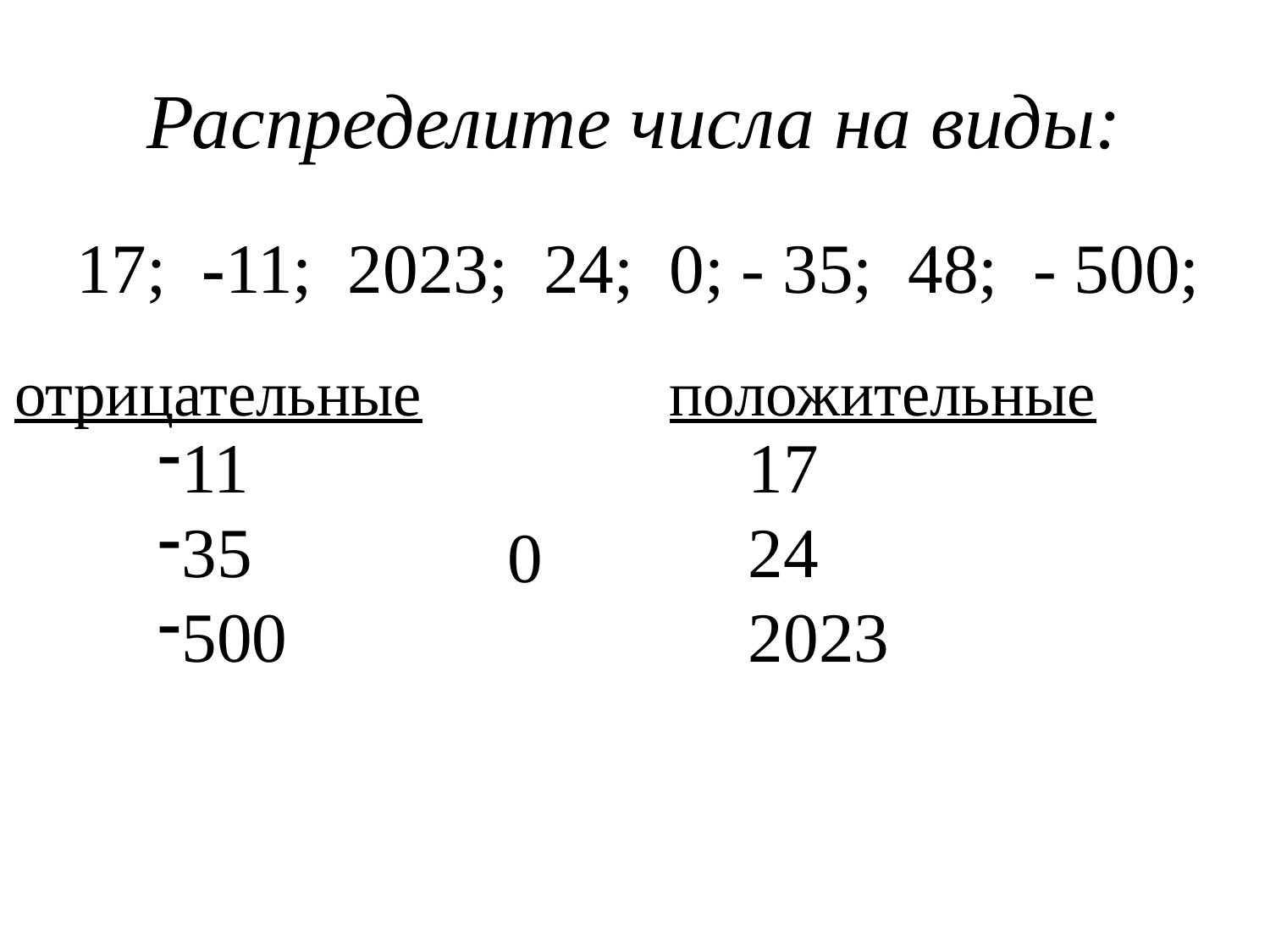

# Распределите числа на виды:
17;  -11;  2023;  24;  0; - 35;  48;  - 500;
отрицательные
положительные
11
35
500
17
24
2023

0